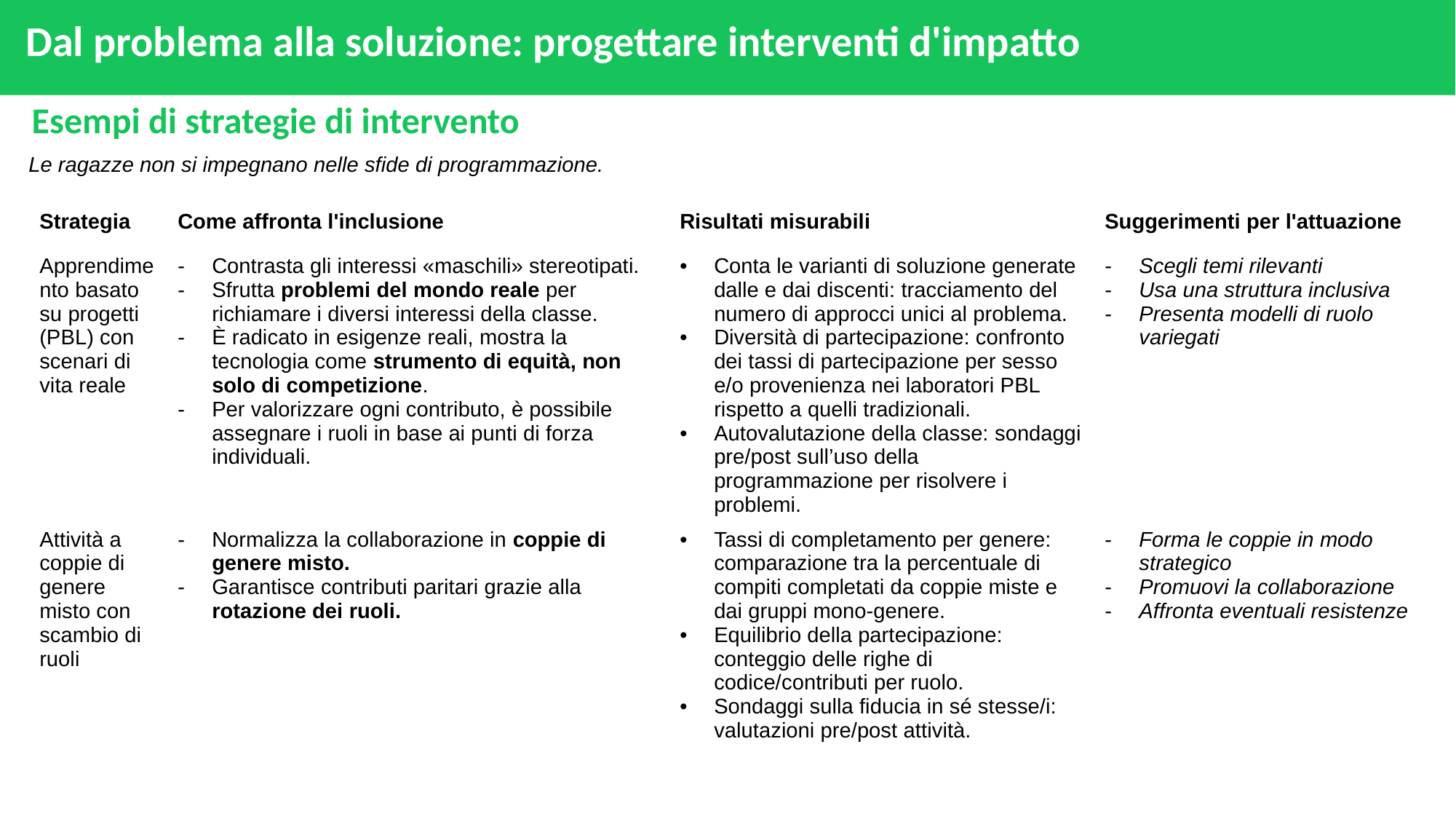

# Dal problema alla soluzione: progettare interventi d'impatto
Esempi di strategie di intervento
Le ragazze non si impegnano nelle sfide di programmazione.

| Strategia | Come affronta l'inclusione | Risultati misurabili | Suggerimenti per l'attuazione |
| --- | --- | --- | --- |
| Apprendimento basato su progetti (PBL) con scenari di vita reale | Contrasta gli interessi «maschili» stereotipati. Sfrutta problemi del mondo reale per richiamare i diversi interessi della classe. È radicato in esigenze reali, mostra la tecnologia come strumento di equità, non solo di competizione. Per valorizzare ogni contributo, è possibile assegnare i ruoli in base ai punti di forza individuali. | Conta le varianti di soluzione generate dalle e dai discenti: tracciamento del numero di approcci unici al problema. Diversità di partecipazione: confronto dei tassi di partecipazione per sesso e/o provenienza nei laboratori PBL rispetto a quelli tradizionali. Autovalutazione della classe: sondaggi pre/post sull’uso della programmazione per risolvere i problemi. | Scegli temi rilevanti Usa una struttura inclusiva Presenta modelli di ruolo variegati |
| Attività a coppie di genere misto con scambio di ruoli | Normalizza la collaborazione in coppie di genere misto. Garantisce contributi paritari grazie alla rotazione dei ruoli. | Tassi di completamento per genere: comparazione tra la percentuale di compiti completati da coppie miste e dai gruppi mono-genere. Equilibrio della partecipazione: conteggio delle righe di codice/contributi per ruolo. Sondaggi sulla fiducia in sé stesse/i: valutazioni pre/post attività. | Forma le coppie in modo strategico Promuovi la collaborazione Affronta eventuali resistenze |